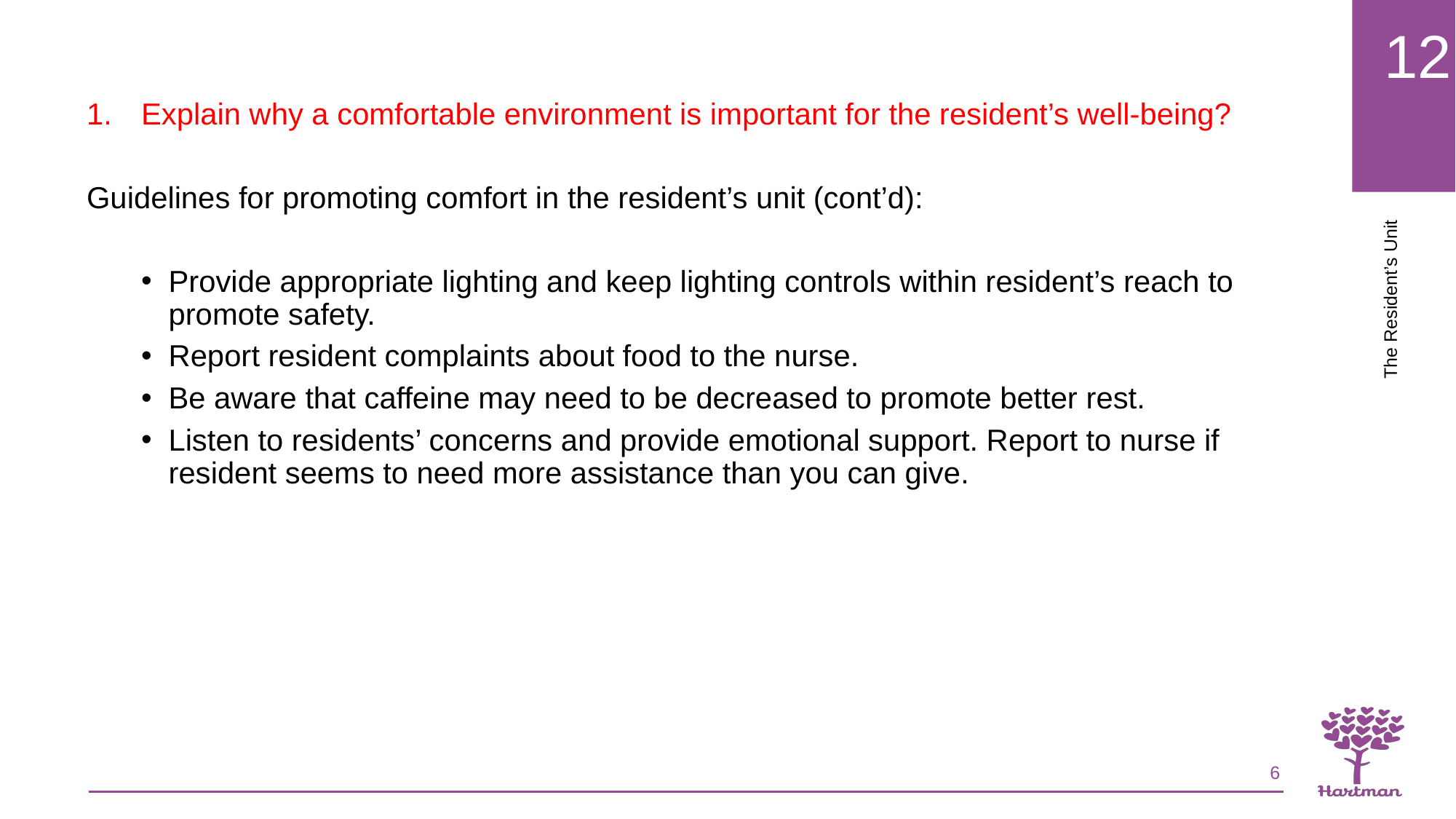

Explain why a comfortable environment is important for the resident’s well-being?

Guidelines for promoting comfort in the resident’s unit (cont’d):

Provide appropriate lighting and keep lighting controls within resident’s reach to promote safety.
Report resident complaints about food to the nurse.
Be aware that caffeine may need to be decreased to promote better rest.
Listen to residents’ concerns and provide emotional support. Report to nurse if resident seems to need more assistance than you can give.

6